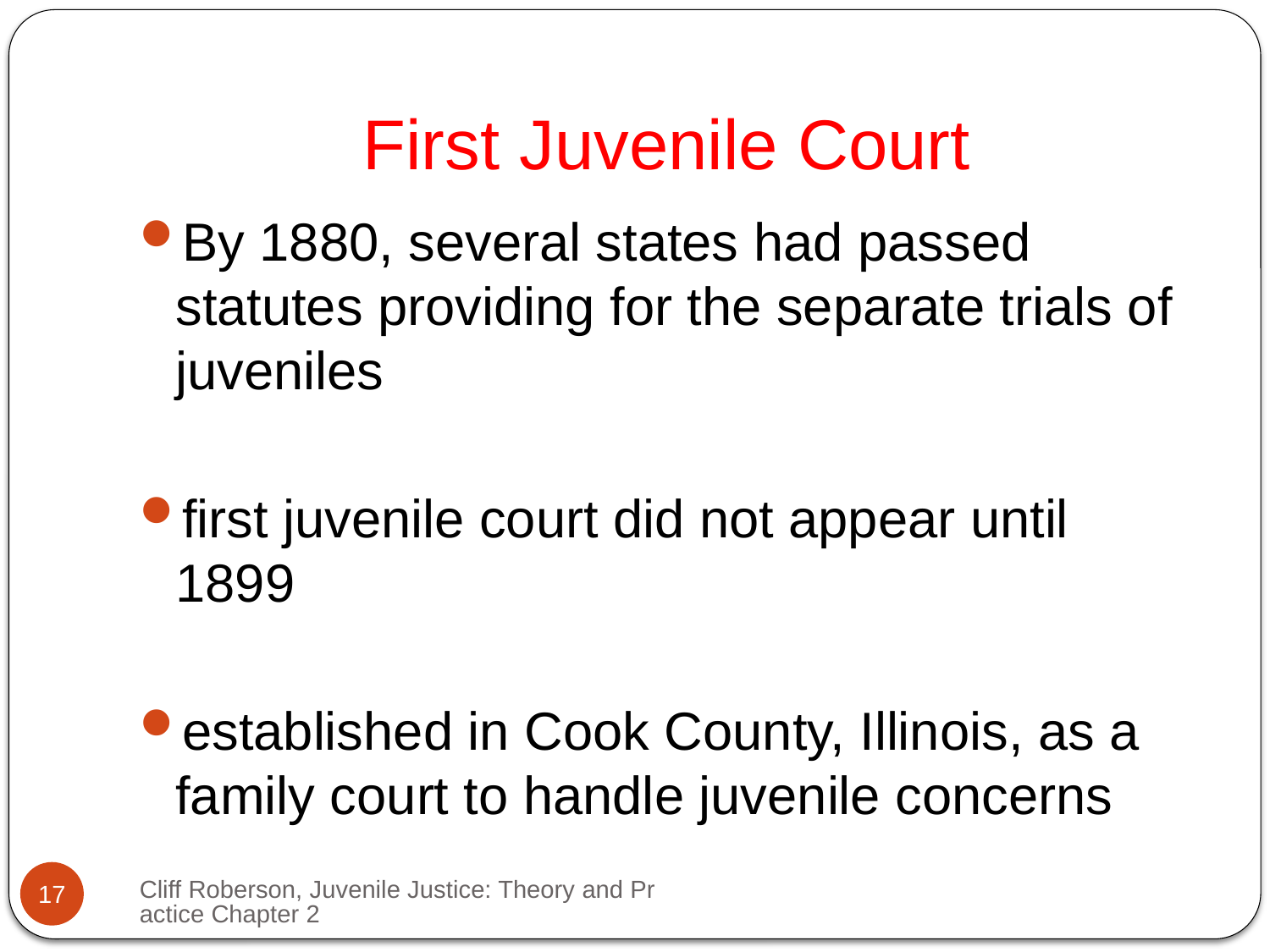

# First Juvenile Court
By 1880, several states had passed statutes providing for the separate trials of juveniles

first juvenile court did not appear until 1899

established in Cook County, Illinois, as a family court to handle juvenile concerns

Cliff Roberson, Juvenile Justice: Theory and Practice Chapter 2
17